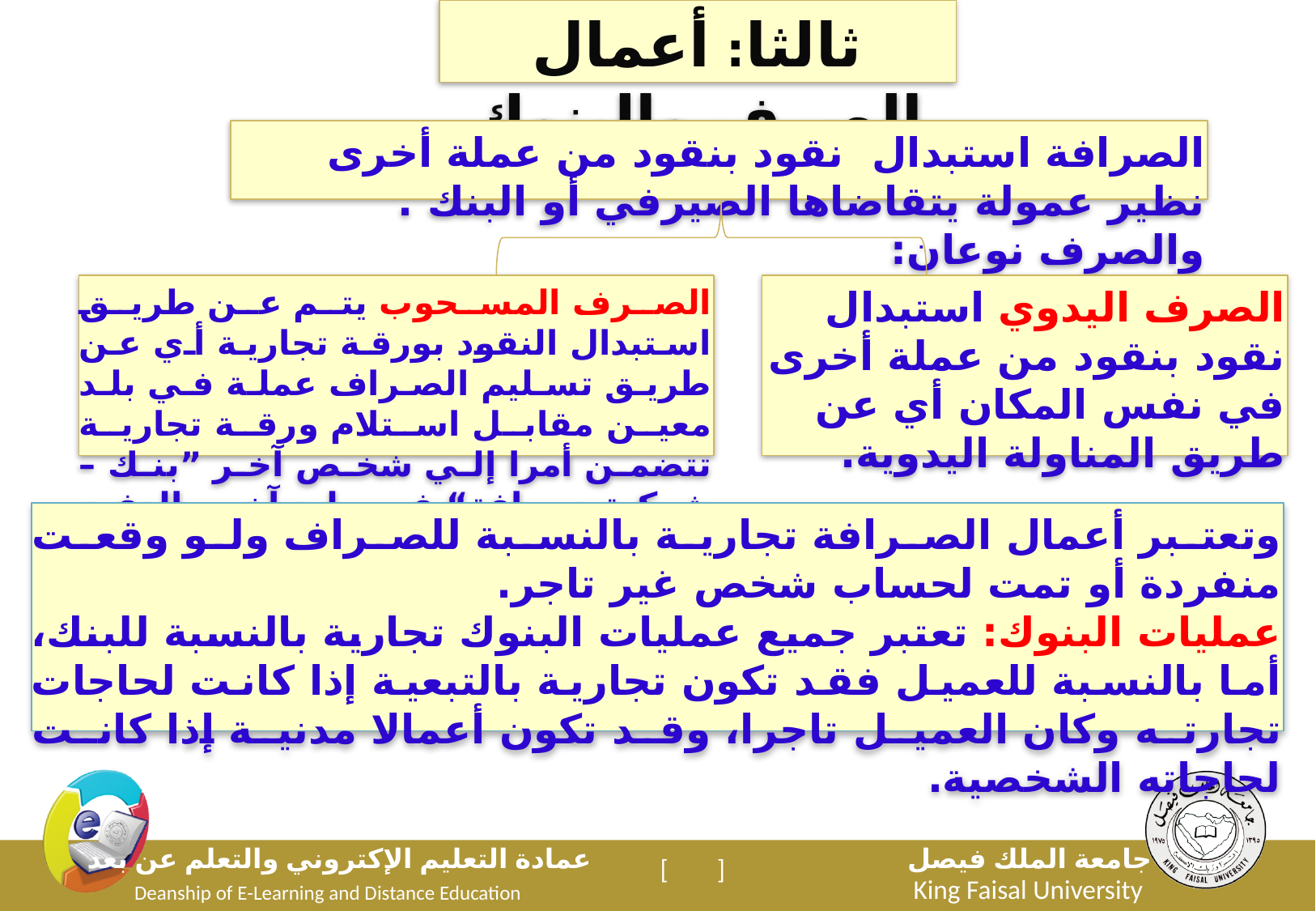

ثالثا: أعمال الصرف والبنوك

الصرافة استبدال  نقود بنقود من عملة أخرى نظير عمولة يتقاضاها الصيرفي أو البنك . والصرف نوعان:

الصرف اليدوي استبدال نقود بنقود من عملة أخرى في نفس المكان أي عن طريق المناولة اليدوية.
الصرف المسحوب يتم عن طريق استبدال النقود بورقة تجارية أي عن طريق تسليم الصراف عملة في بلد معين مقابل استلام ورقة تجارية تتضمن أمرا إلي شخص آخر ”بنك –شركة صرافة“ في بلد آخر بالدفع لحامل هذه الورقة مبلغ من النقود بعملة بديلة.
وتعتبر أعمال الصرافة تجارية بالنسبة للصراف ولو وقعت منفردة أو تمت لحساب شخص غير تاجر.
عمليات البنوك: تعتبر جميع عمليات البنوك تجارية بالنسبة للبنك، أما بالنسبة للعميل فقد تكون تجارية بالتبعية إذا كانت لحاجات تجارته وكان العميل تاجرا، وقد تكون أعمالا مدنية إذا كانت لحاجاته الشخصية.